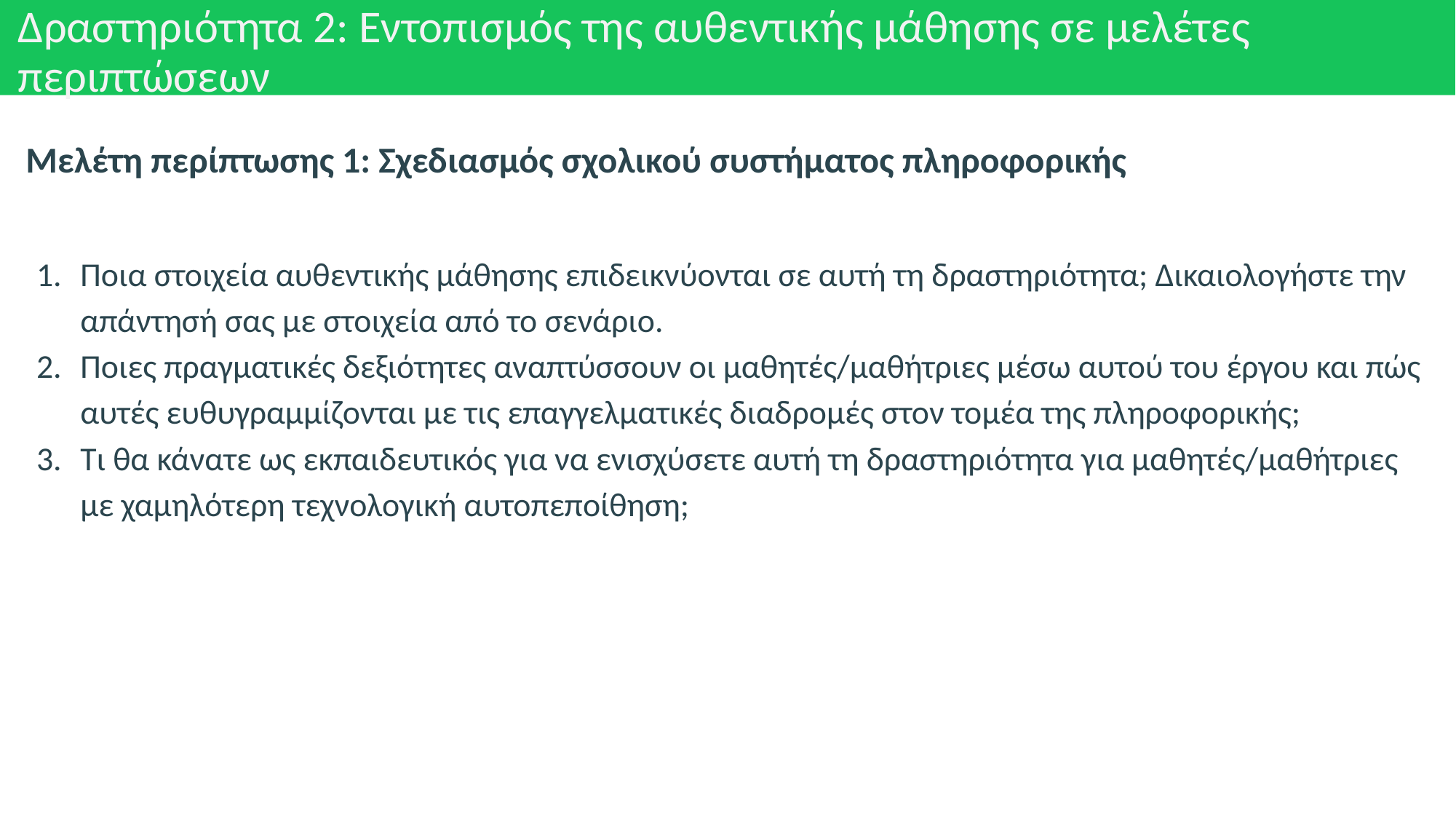

# Δραστηριότητα 2: Εντοπισμός της αυθεντικής μάθησης σε μελέτες περιπτώσεων
Μελέτη περίπτωσης 1: Σχεδιασμός σχολικού συστήματος πληροφορικής

Ποια στοιχεία αυθεντικής μάθησης επιδεικνύονται σε αυτή τη δραστηριότητα; Δικαιολογήστε την απάντησή σας με στοιχεία από το σενάριο.
Ποιες πραγματικές δεξιότητες αναπτύσσουν οι μαθητές/μαθήτριες μέσω αυτού του έργου και πώς αυτές ευθυγραμμίζονται με τις επαγγελματικές διαδρομές στον τομέα της πληροφορικής;
Τι θα κάνατε ως εκπαιδευτικός για να ενισχύσετε αυτή τη δραστηριότητα για μαθητές/μαθήτριες με χαμηλότερη τεχνολογική αυτοπεποίθηση;